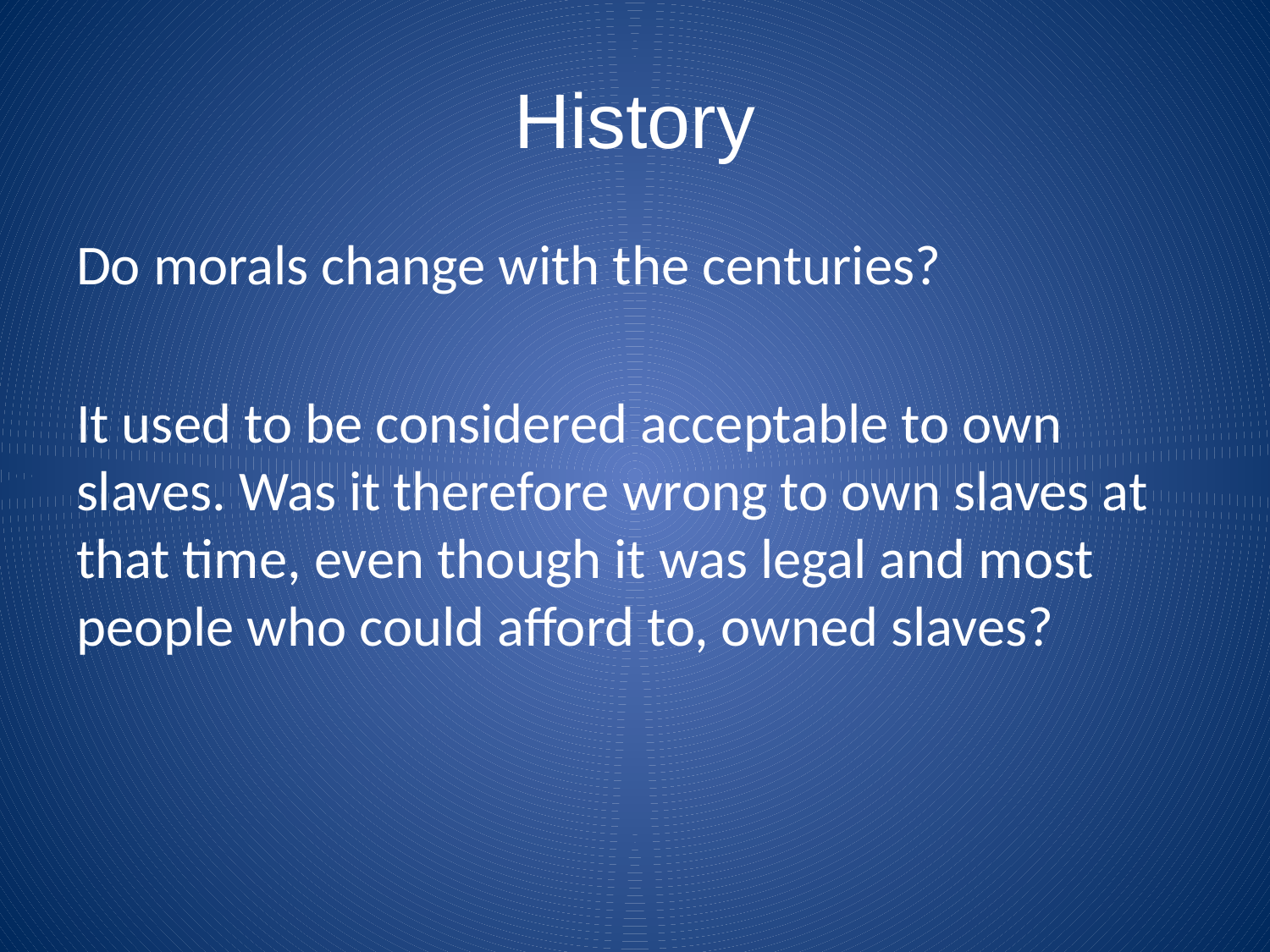

# History
Do morals change with the centuries?

It used to be considered acceptable to own slaves. Was it therefore wrong to own slaves at that time, even though it was legal and most people who could afford to, owned slaves?